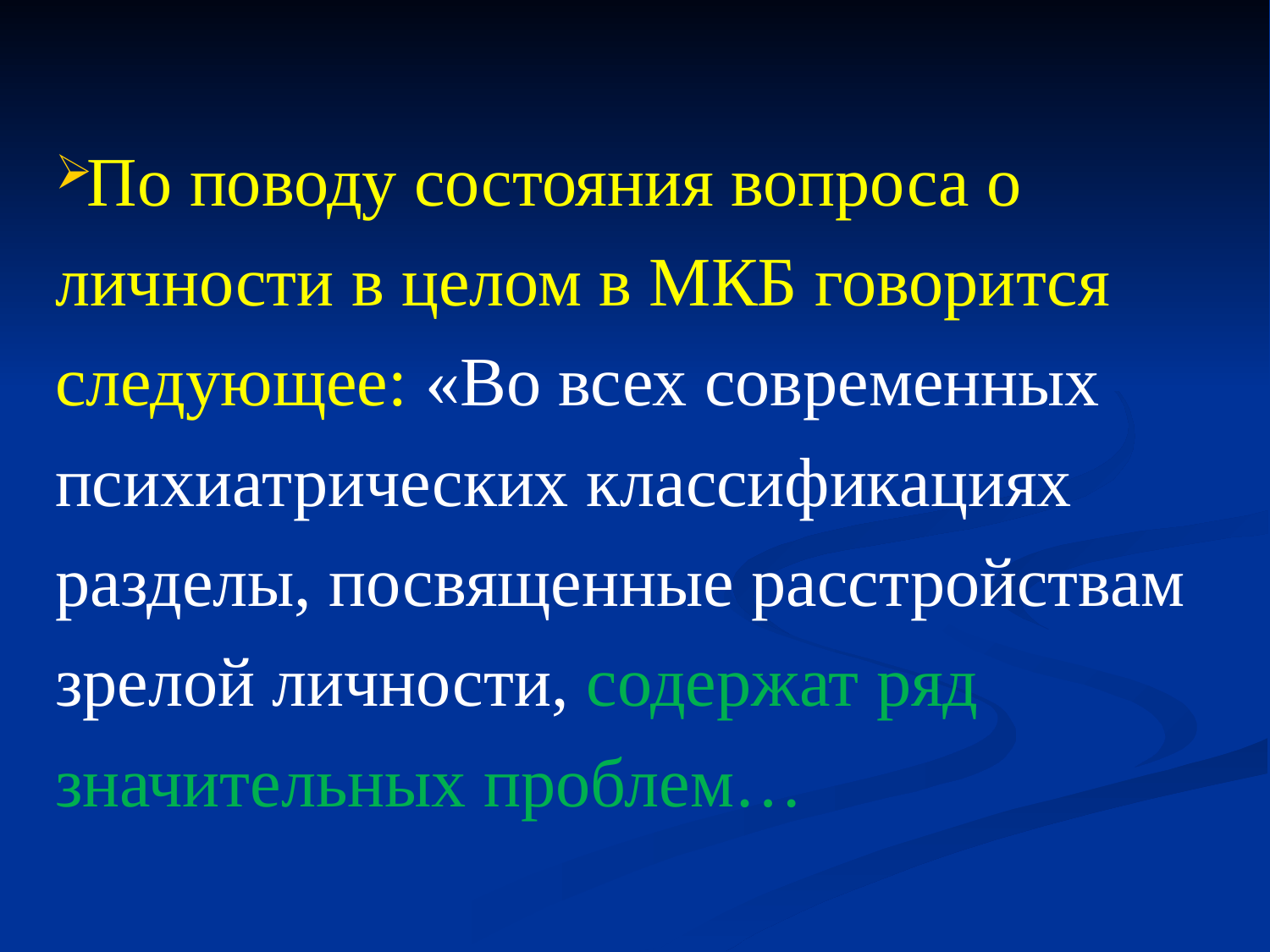

По поводу состояния вопроса о личности в целом в МКБ говорится следующее: «Во всех современных психиатрических классификациях разделы, посвященные расстройствам зрелой личности, содержат ряд значительных проблем…